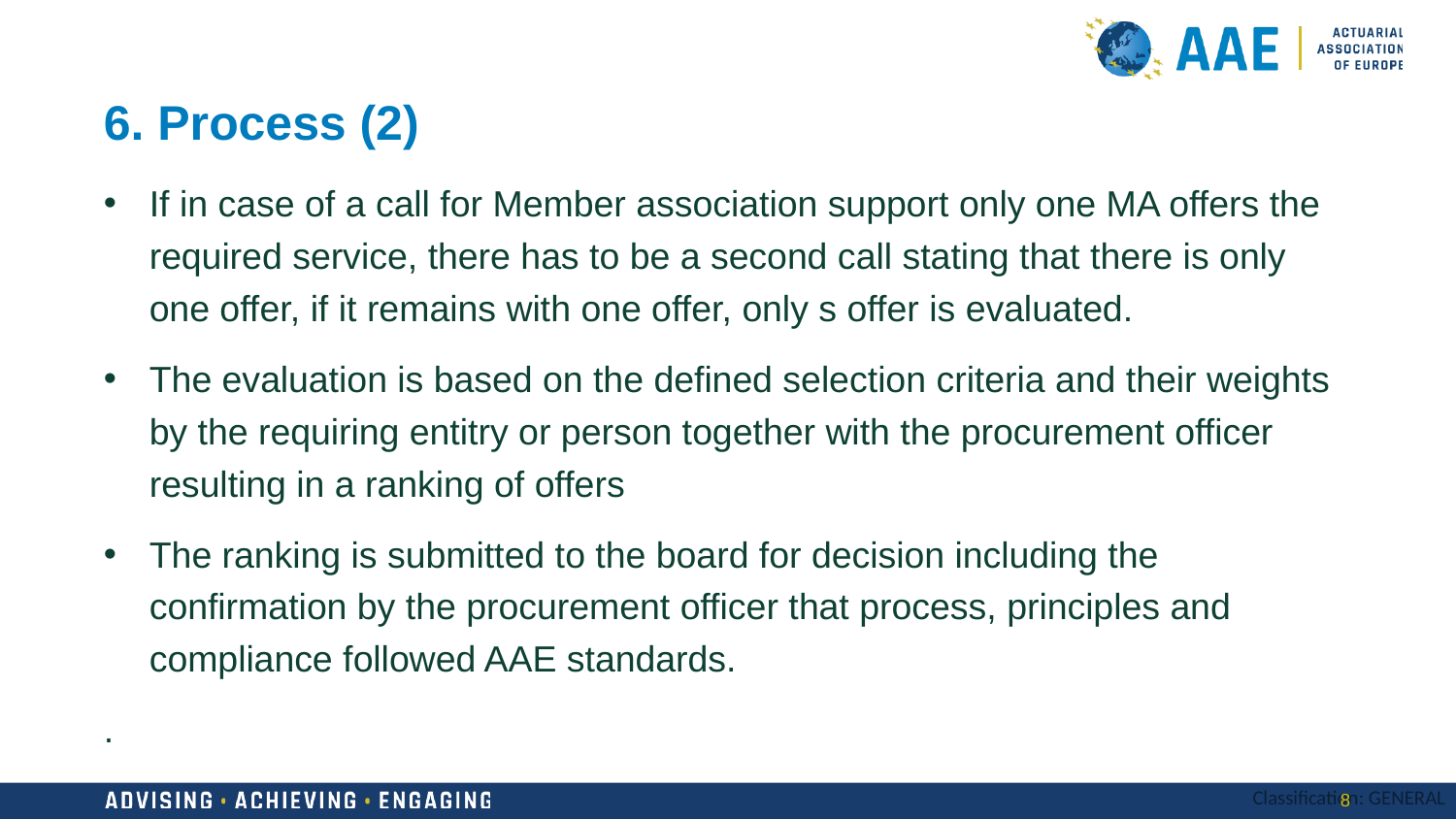

# 6. Process (2)
If in case of a call for Member association support only one MA offers the required service, there has to be a second call stating that there is only one offer, if it remains with one offer, only s offer is evaluated.
The evaluation is based on the defined selection criteria and their weights by the requiring entitry or person together with the procurement officer resulting in a ranking of offers
The ranking is submitted to the board for decision including the confirmation by the procurement officer that process, principles and compliance followed AAE standards.
.
8